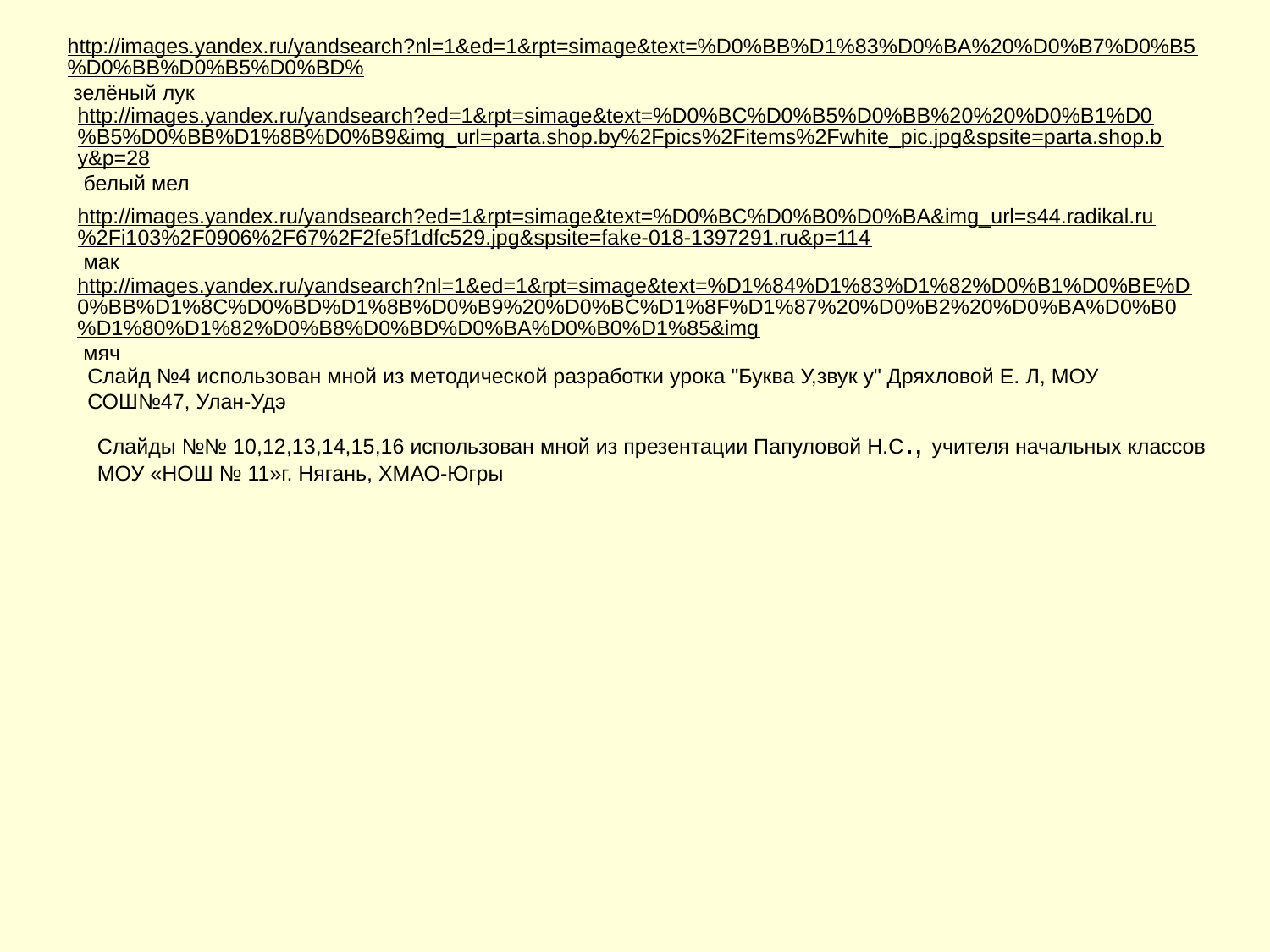

http://images.yandex.ru/yandsearch?nl=1&ed=1&rpt=simage&text=%D0%BB%D1%83%D0%BA%20%D0%B7%D0%B5%D0%BB%D0%B5%D0%BD% зелёный лук
http://images.yandex.ru/yandsearch?ed=1&rpt=simage&text=%D0%BC%D0%B5%D0%BB%20%20%D0%B1%D0%B5%D0%BB%D1%8B%D0%B9&img_url=parta.shop.by%2Fpics%2Fitems%2Fwhite_pic.jpg&spsite=parta.shop.by&p=28 белый мел
http://images.yandex.ru/yandsearch?ed=1&rpt=simage&text=%D0%BC%D0%B0%D0%BA&img_url=s44.radikal.ru%2Fi103%2F0906%2F67%2F2fe5f1dfc529.jpg&spsite=fake-018-1397291.ru&p=114 мак
http://images.yandex.ru/yandsearch?nl=1&ed=1&rpt=simage&text=%D1%84%D1%83%D1%82%D0%B1%D0%BE%D0%BB%D1%8C%D0%BD%D1%8B%D0%B9%20%D0%BC%D1%8F%D1%87%20%D0%B2%20%D0%BA%D0%B0%D1%80%D1%82%D0%B8%D0%BD%D0%BA%D0%B0%D1%85&img мяч
Слайд №4 использован мной из методической разработки урока "Буква У,звук у" Дряхловой Е. Л, МОУ СОШ№47, Улан-Удэ
Слайды №№ 10,12,13,14,15,16 использован мной из презентации Папуловой Н.С., учителя начальных классов МОУ «НОШ № 11»г. Нягань, ХМАО-Югры